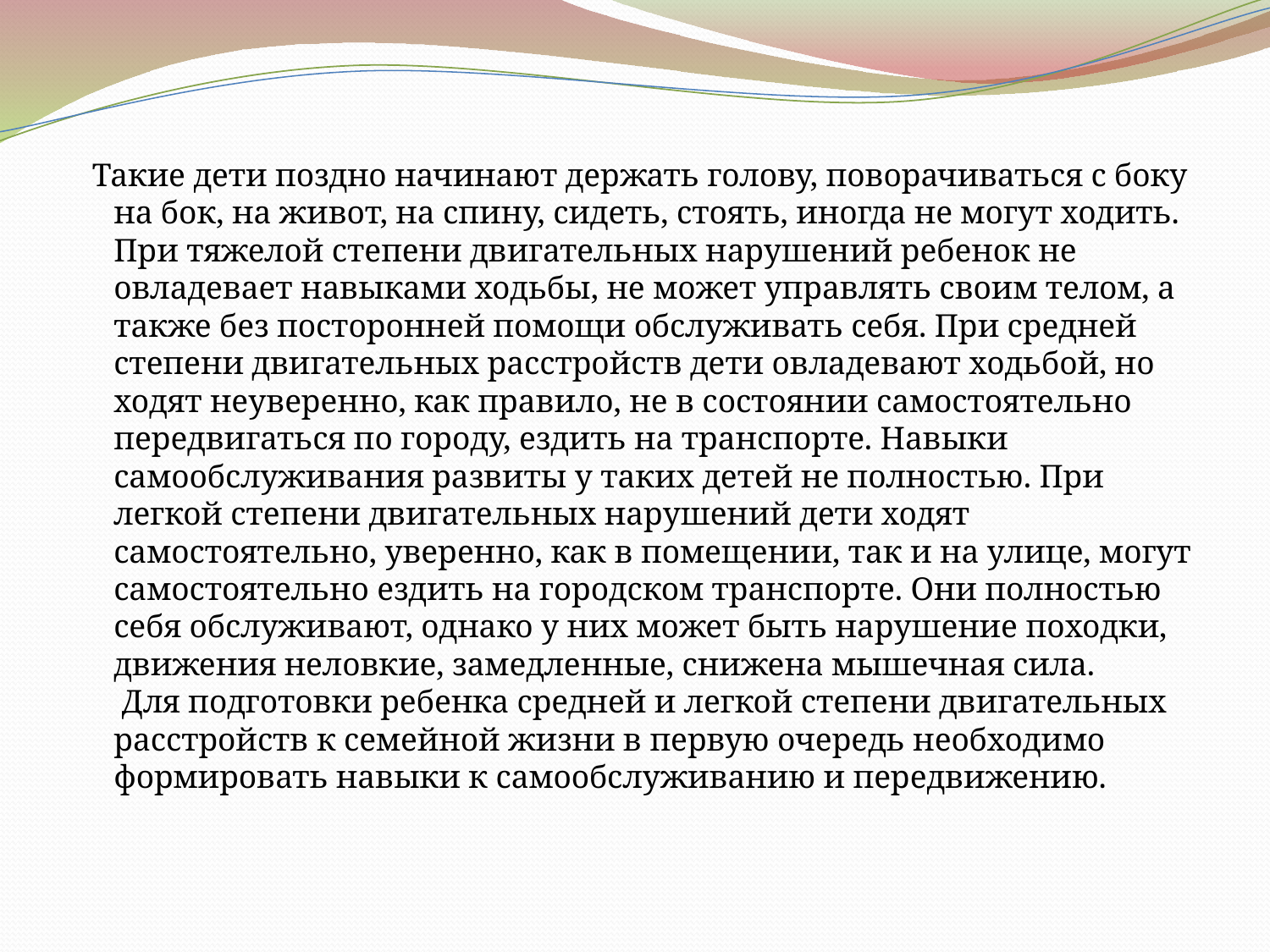

#
  Такие дети поздно начинают держать голову, поворачиваться с боку на бок, на живот, на спину, сидеть, стоять, иногда не могут ходить.
При тяжелой степени двигательных нарушений ребенок не овладевает навыками ходьбы, не может управлять своим телом, а также без посторонней помощи обслуживать себя. При средней степени двигательных расстройств дети овладевают ходьбой, но ходят неуверенно, как правило, не в состоянии самостоятельно передвигаться по городу, ездить на транспорте. Навыки самообслуживания развиты у таких детей не полностью. При легкой степени двигательных нарушений дети ходят самостоятельно, уверенно, как в помещении, так и на улице, могут самостоятельно ездить на городском транспорте. Они полностью себя обслуживают, однако у них может быть нарушение походки, движения неловкие, замедленные, снижена мышечная сила.
 Для подготовки ребенка средней и легкой степени двигательных расстройств к семейной жизни в первую очередь необходимо формировать навыки к самообслуживанию и передвижению.